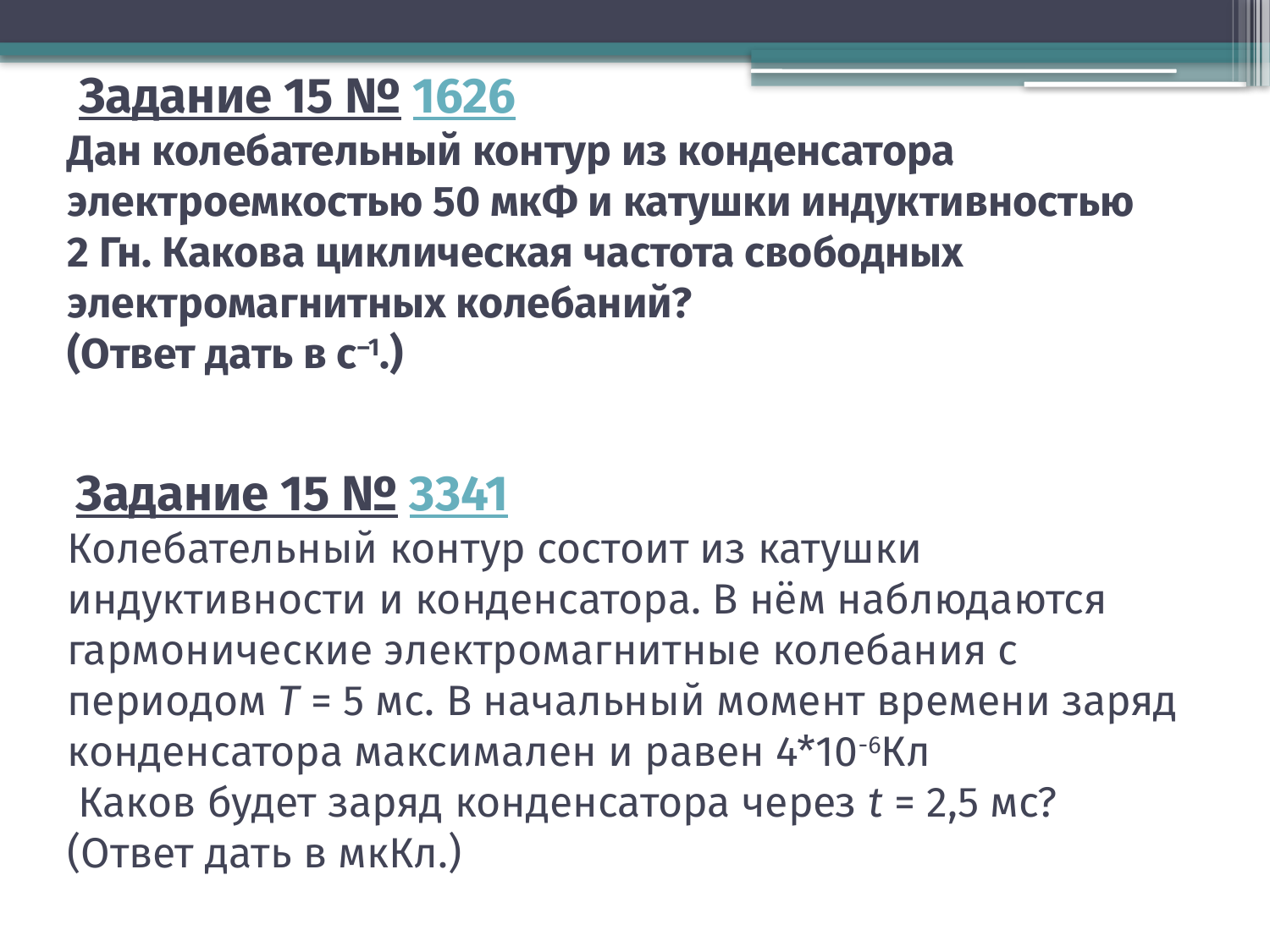

# Задание 15 № 1626 Дан колебательный контур из конденсатора электроемкостью 50 мкФ и катушки индуктивностью 2 Гн. Какова циклическая частота свободных электромагнитных колебаний? (Ответ дать в c–1.)  Задание 15 № 3341 Колебательный контур состоит из катушки индуктивности и конденсатора. В нём наблюдаются гармонические электромагнитные колебания с периодом Т = 5 мс. В начальный момент времени заряд конденсатора максимален и равен 4*10-6Кл  Каков будет заряд конденсатора через t = 2,5 мс? (Ответ дать в мкКл.)